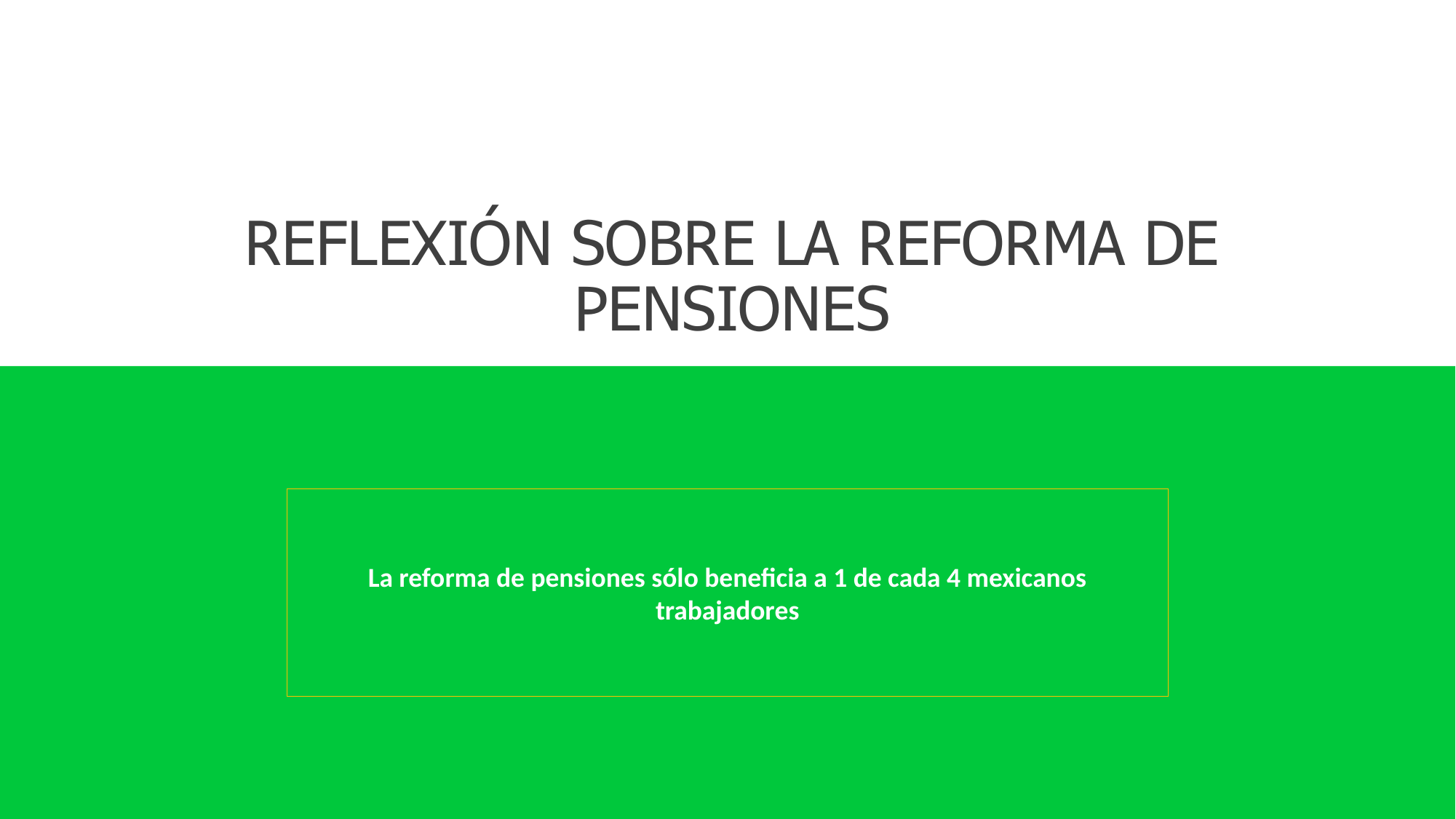

# REFLEXIÓN SOBRE LA REFORMA DE PENSIONES

La reforma de pensiones sólo beneficia a 1 de cada 4 mexicanos trabajadores